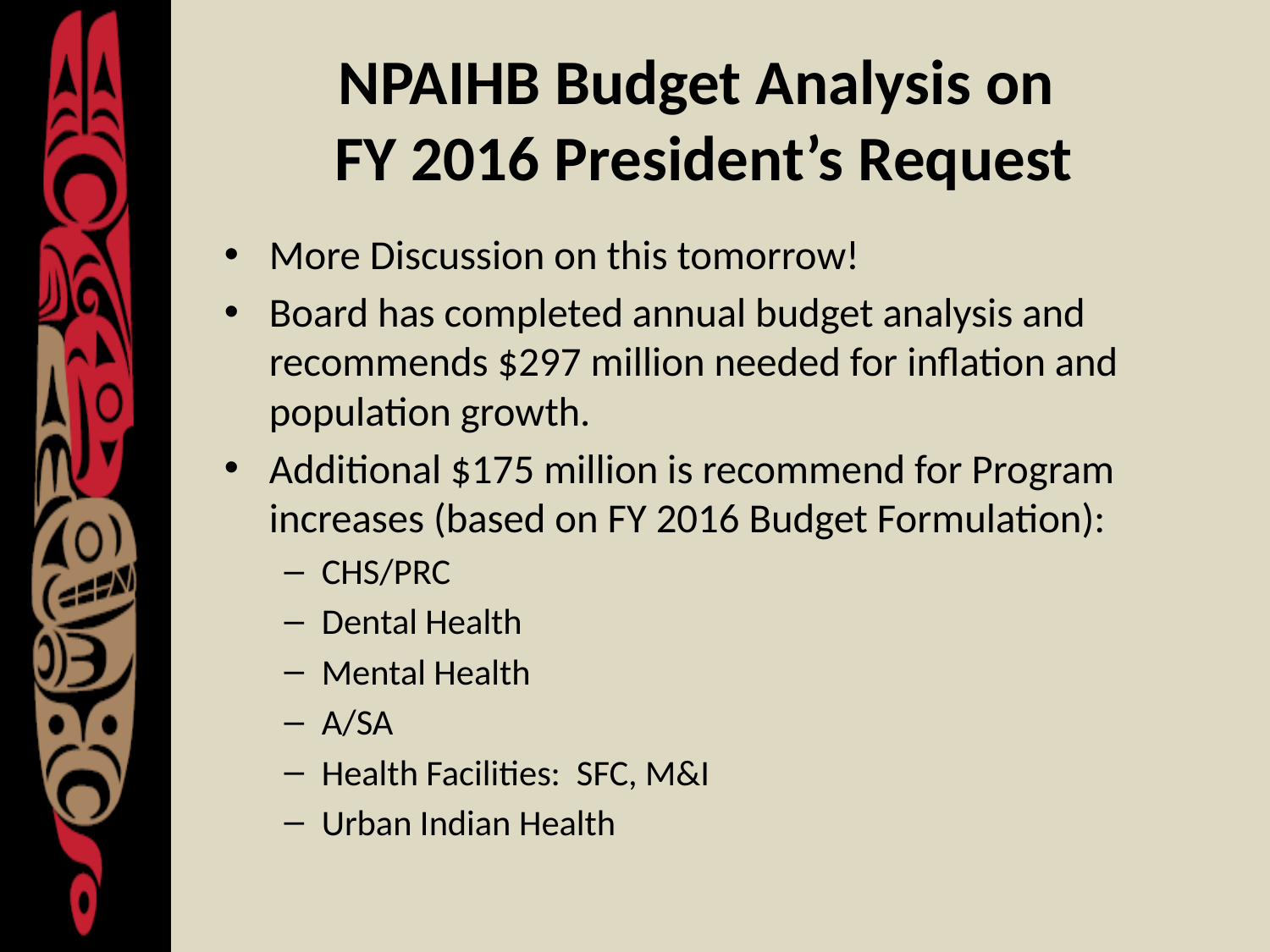

# NPAIHB Budget Analysis on FY 2016 President’s Request
More Discussion on this tomorrow!
Board has completed annual budget analysis and recommends $297 million needed for inflation and population growth.
Additional $175 million is recommend for Program increases (based on FY 2016 Budget Formulation):
CHS/PRC
Dental Health
Mental Health
A/SA
Health Facilities:  SFC, M&I
Urban Indian Health